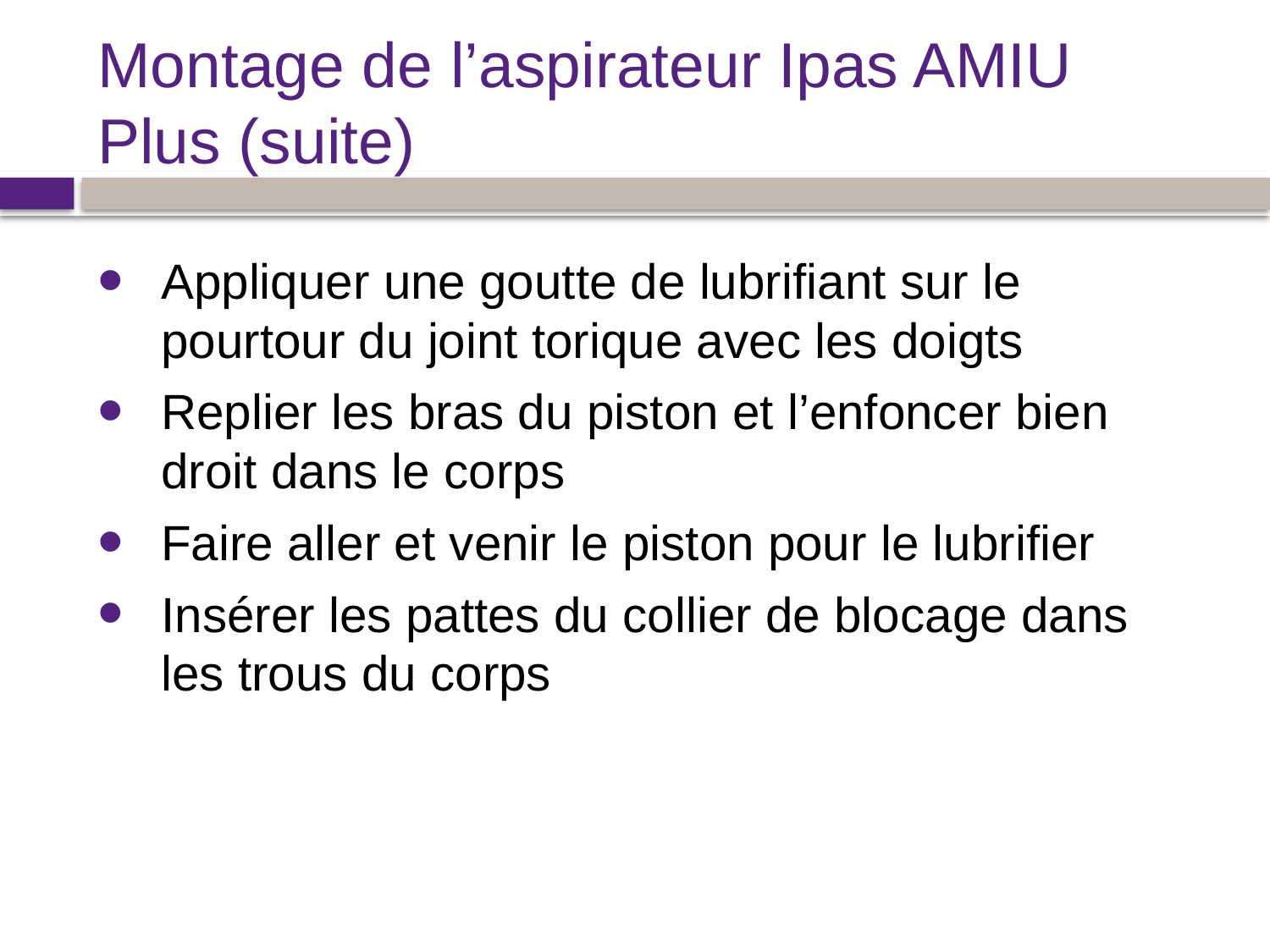

# Montage de l’aspirateur Ipas AMIU Plus (suite)
Appliquer une goutte de lubrifiant sur le pourtour du joint torique avec les doigts
Replier les bras du piston et l’enfoncer bien droit dans le corps
Faire aller et venir le piston pour le lubrifier
Insérer les pattes du collier de blocage dans les trous du corps